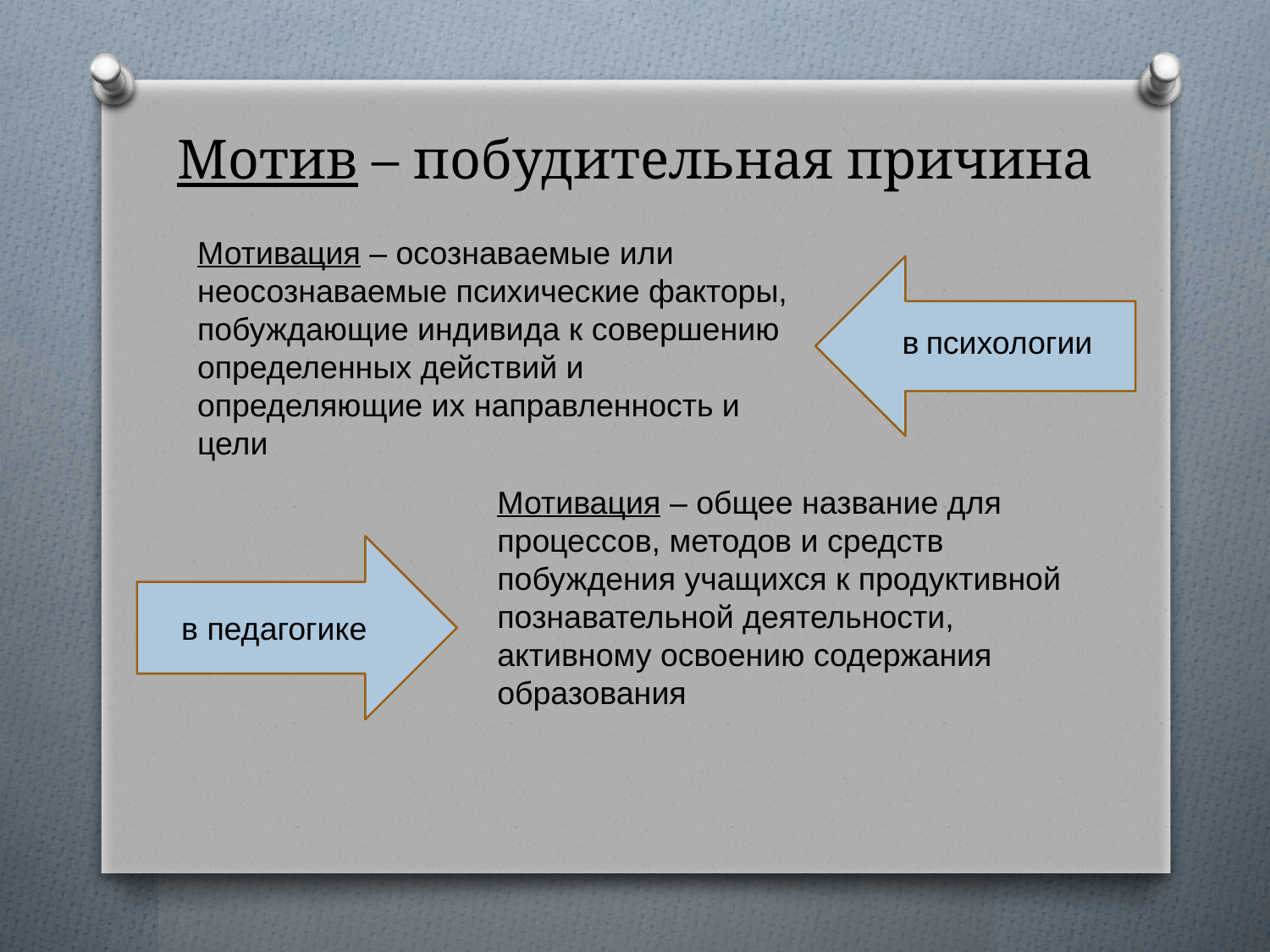

# Мотив – побудительная причина
Мотивация – осознаваемые или неосознаваемые психические факторы, побуждающие индивида к совершению определенных действий и определяющие их направленность и цели

в психологии
Мотивация – общее название для процессов, методов и средств побуждения учащихся к продуктивной познавательной деятельности, активному освоению содержания образования
в педагогике